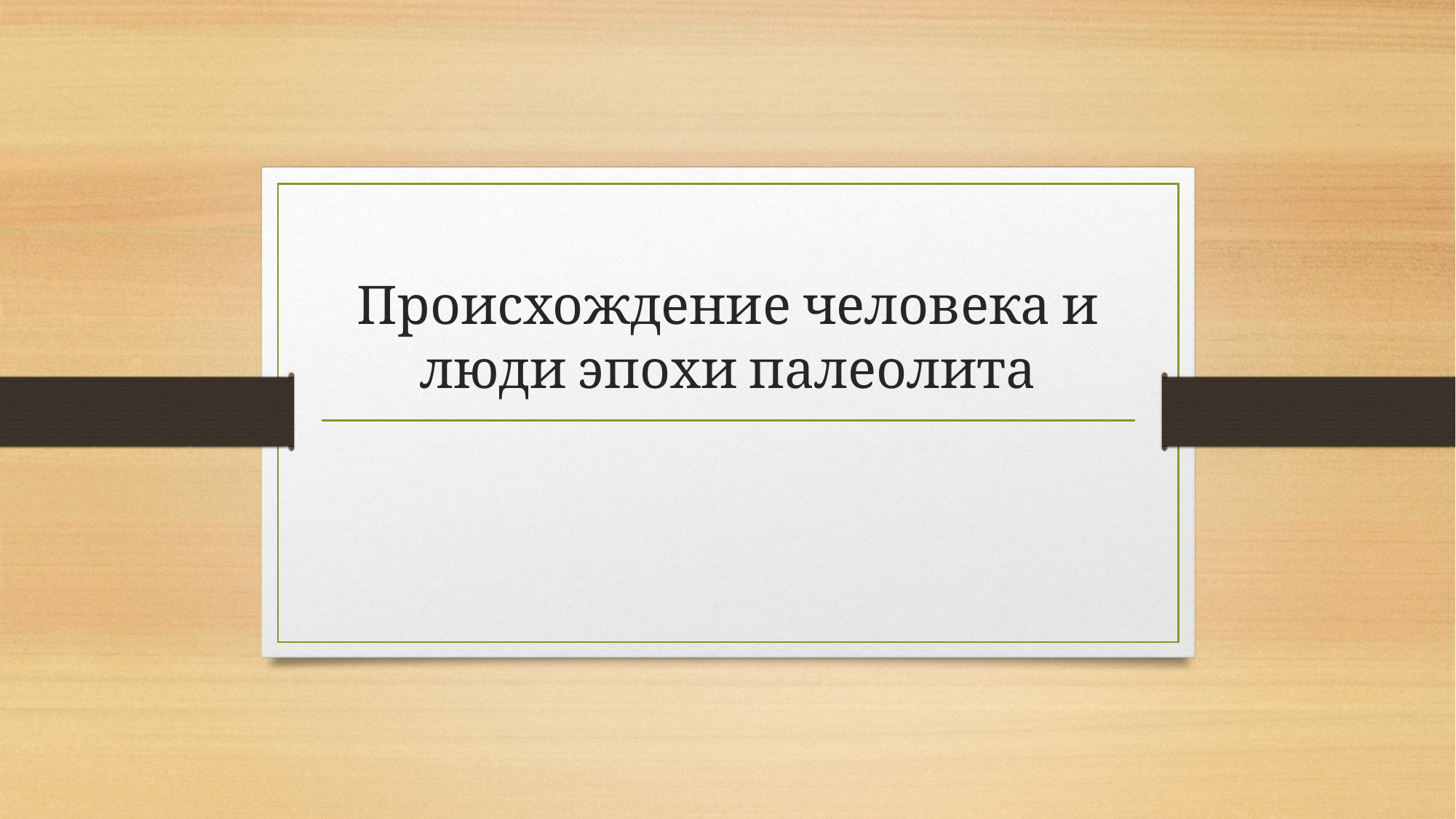

# Происхождение человека и люди эпохи палеолита